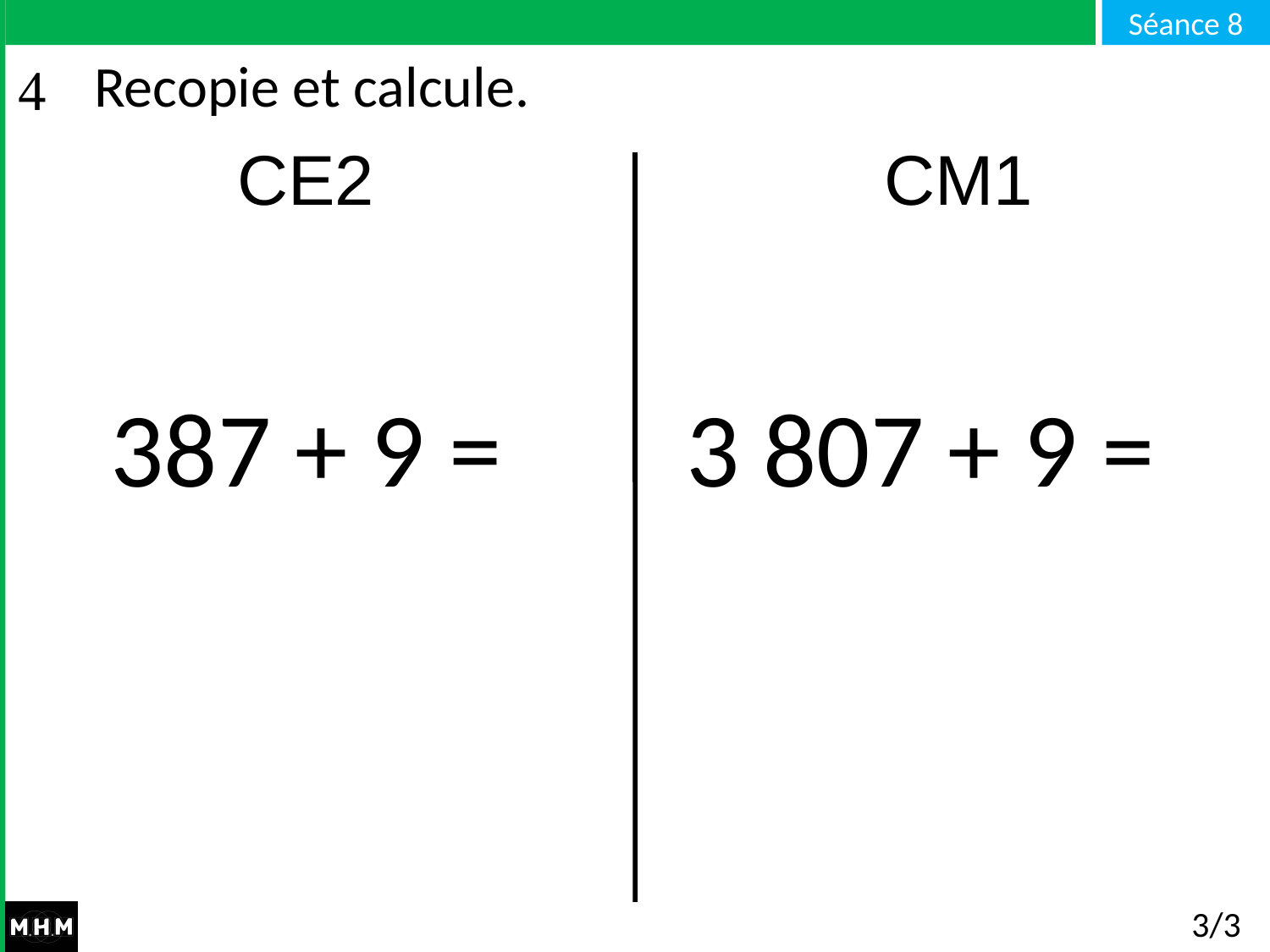

# Recopie et calcule.
CE2                          CM1

387 + 9 =
3 807 + 9 =
3/3